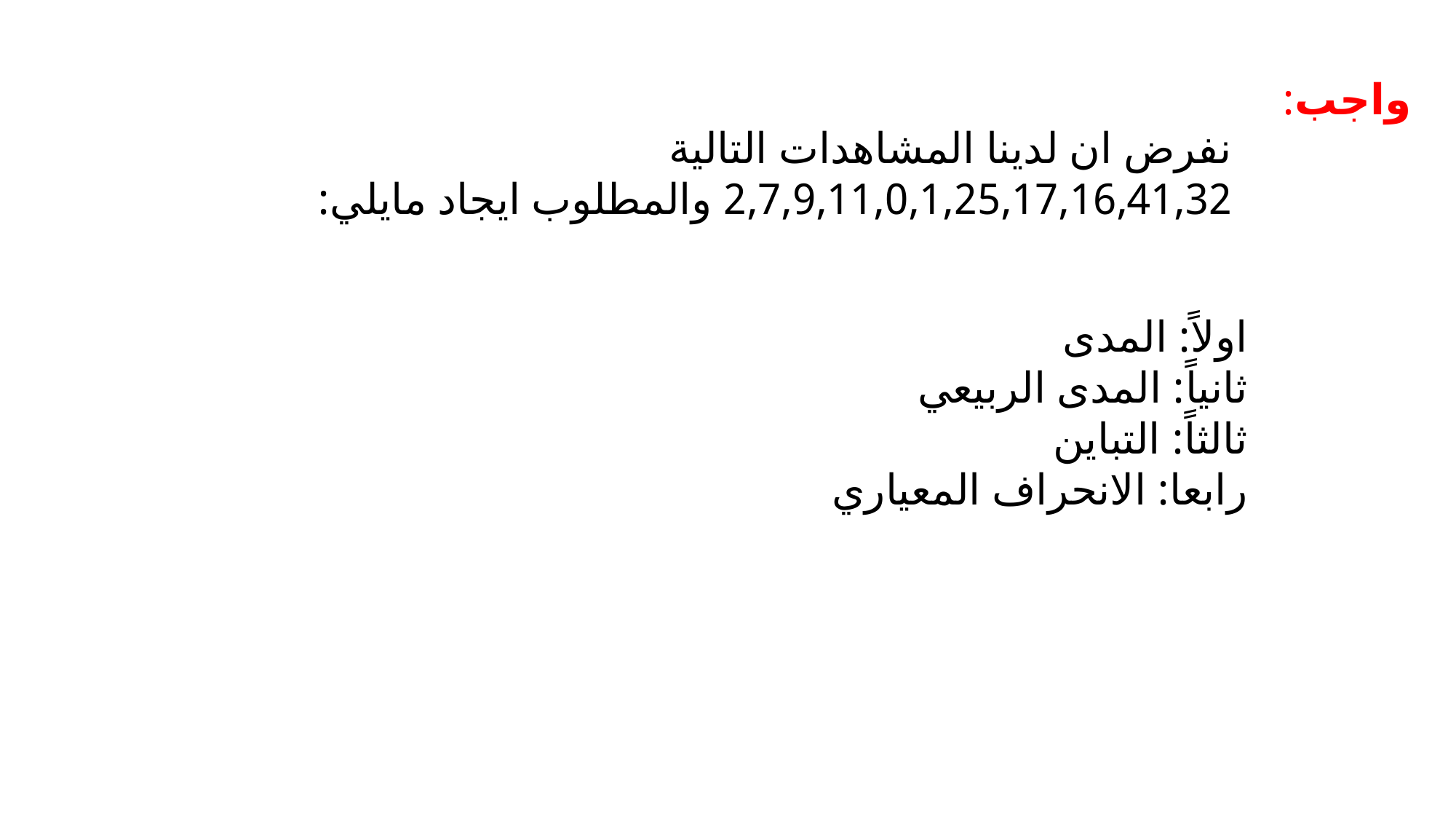

واجب:
نفرض ان لدينا المشاهدات التالية 2,7,9,11,0,1,25,17,16,41,32 والمطلوب ايجاد مايلي:
اولاً: المدى
ثانياً: المدى الربيعي
ثالثاً: التباين
رابعا: الانحراف المعياري